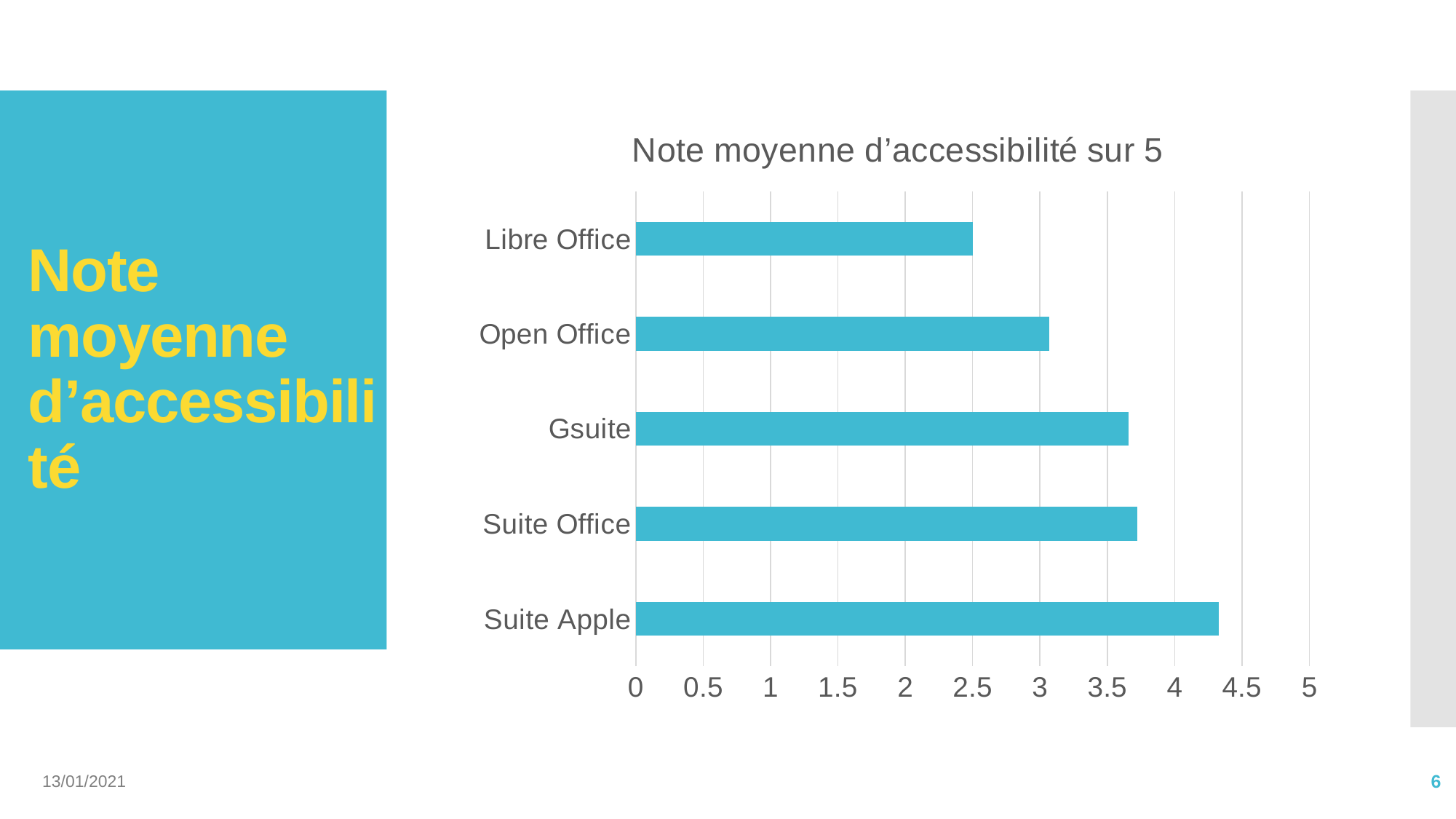

# Note moyenne d’accessibilité

### Chart: Note moyenne d’accessibilité sur 5

| Category | Moyenne |
|---|---|
| Suite Apple | 4.33 |
| Suite Office | 3.72 |
| Gsuite | 3.66 |
| Open Office | 3.07 |
| Libre Office | 2.5 |
13/01/2021
6